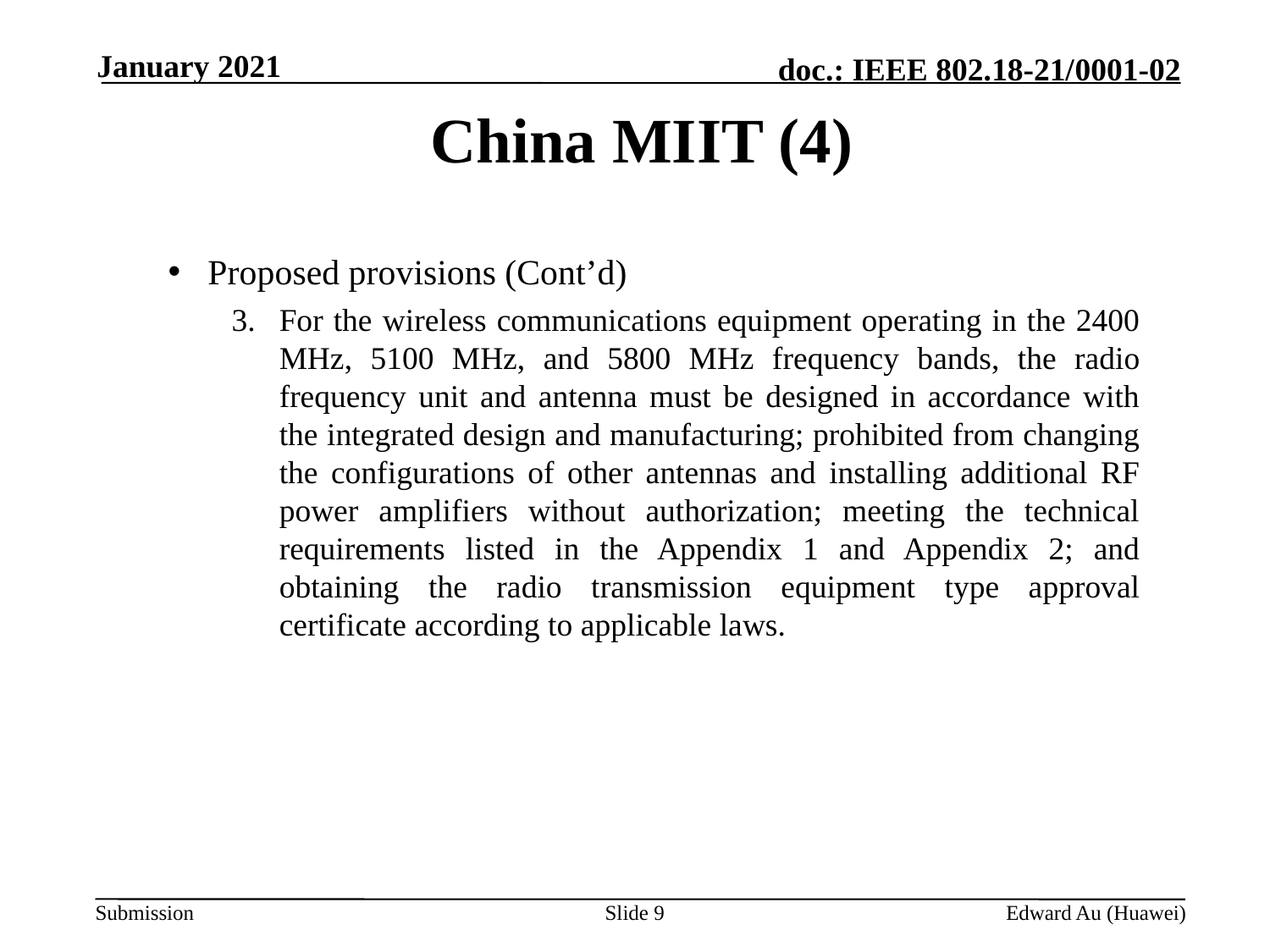

January 2021
# China MIIT (4)
Proposed provisions (Cont’d)
For the wireless communications equipment operating in the 2400 MHz, 5100 MHz, and 5800 MHz frequency bands, the radio frequency unit and antenna must be designed in accordance with the integrated design and manufacturing; prohibited from changing the configurations of other antennas and installing additional RF power amplifiers without authorization; meeting the technical requirements listed in the Appendix 1 and Appendix 2; and obtaining the radio transmission equipment type approval certificate according to applicable laws.

Slide 9
Edward Au (Huawei)